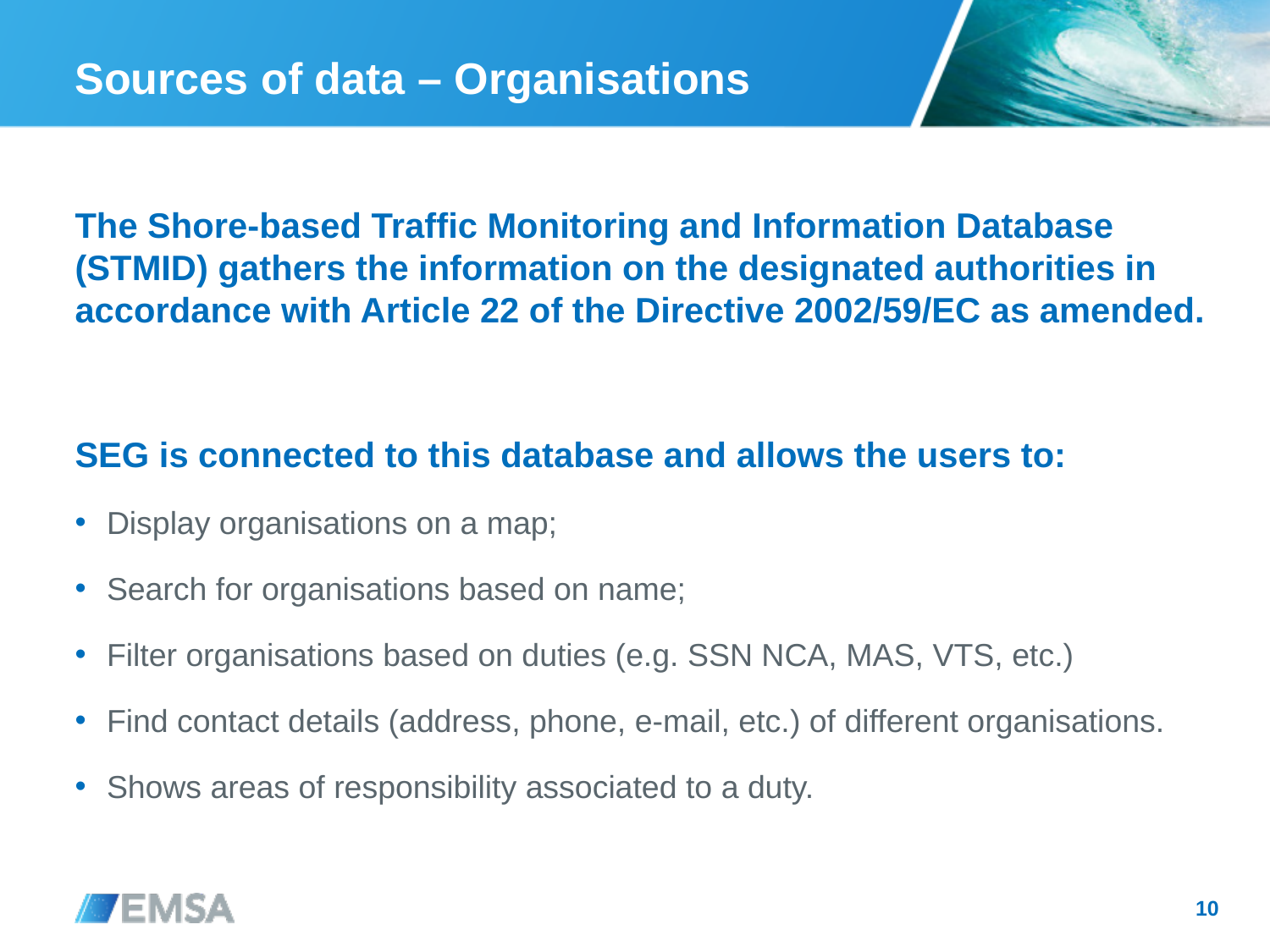

# Sources of data – Organisations

The Shore-based Traffic Monitoring and Information Database (STMID) gathers the information on the designated authorities in accordance with Article 22 of the Directive 2002/59/EC as amended.

SEG is connected to this database and allows the users to:
Display organisations on a map;
Search for organisations based on name;
Filter organisations based on duties (e.g. SSN NCA, MAS, VTS, etc.)
Find contact details (address, phone, e-mail, etc.) of different organisations.
Shows areas of responsibility associated to a duty.

10